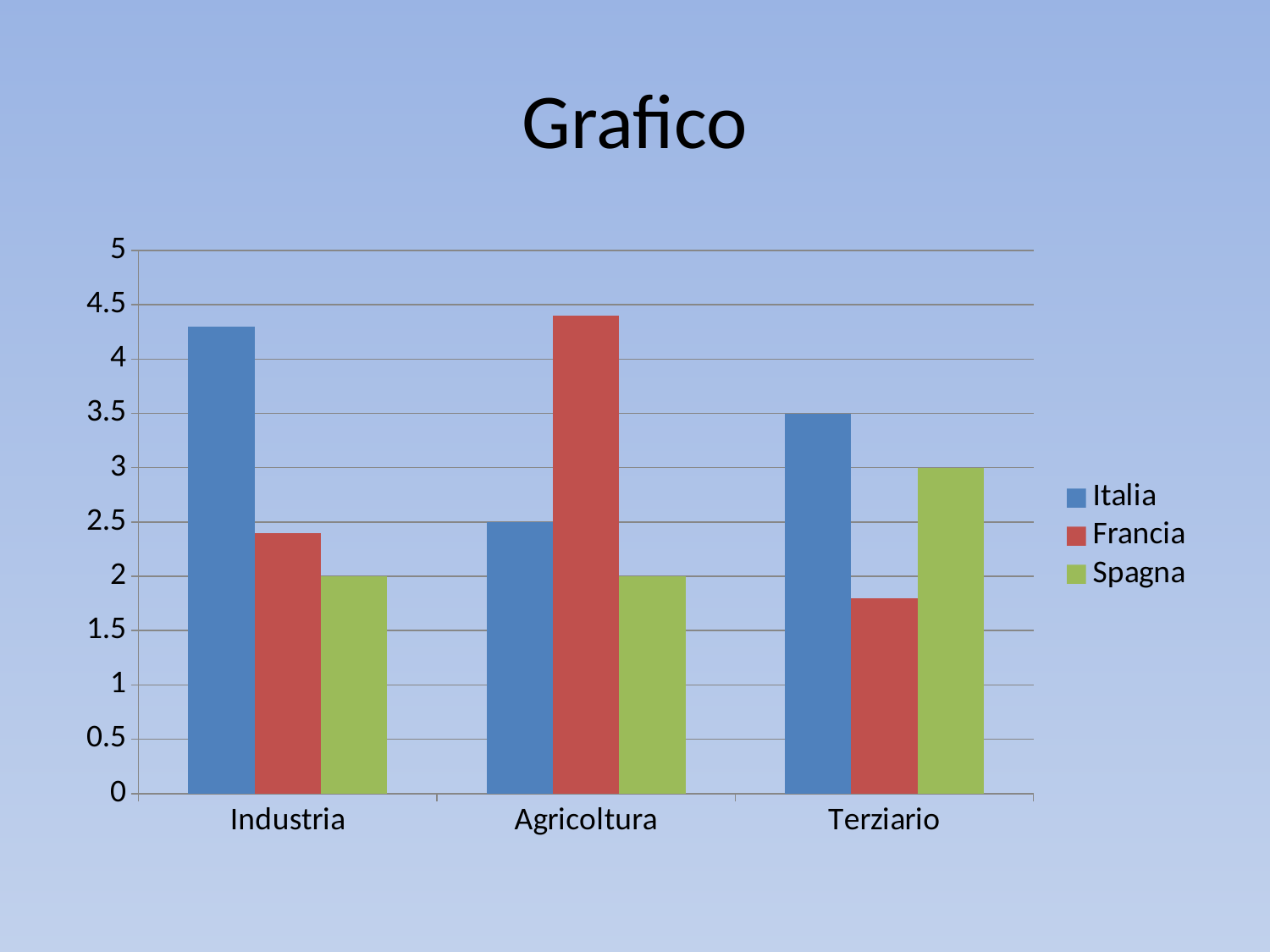

# Grafico

### Chart

| Category | Italia | Francia | Spagna |
|---|---|---|---|
| Industria | 4.3 | 2.4 | 2.0 |
| Agricoltura | 2.5 | 4.4 | 2.0 |
| Terziario | 3.5 | 1.8 | 3.0 |